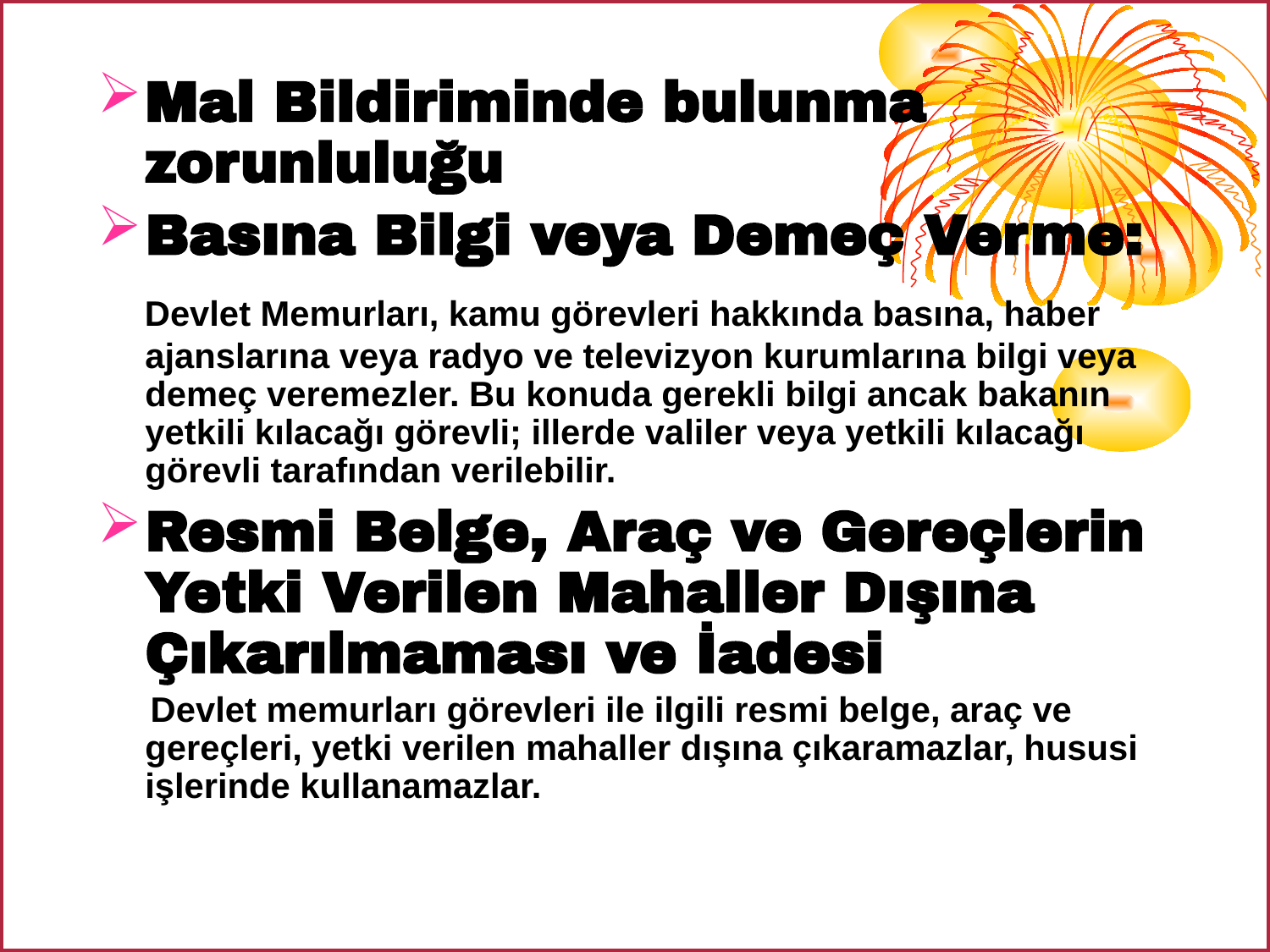

|  |
| --- |
Mal Bildiriminde bulunma zorunluluğu
Basına Bilgi veya Demeç Verme:
   Devlet Memurları, kamu görevleri hakkında basına, haber ajanslarına veya radyo ve televizyon kurumlarına bilgi veya demeç veremezler. Bu konuda gerekli bilgi ancak bakanın yetkili kılacağı görevli; illerde valiler veya yetkili kılacağı görevli tarafından verilebilir.
Resmi Belge, Araç ve Gereçlerin Yetki Verilen Mahaller Dışına Çıkarılmaması ve İadesi
     Devlet memurları görevleri ile ilgili resmi belge, araç ve gereçleri, yetki verilen mahaller dışına çıkaramazlar, hususi işlerinde kullanamazlar.
|  |
| --- |